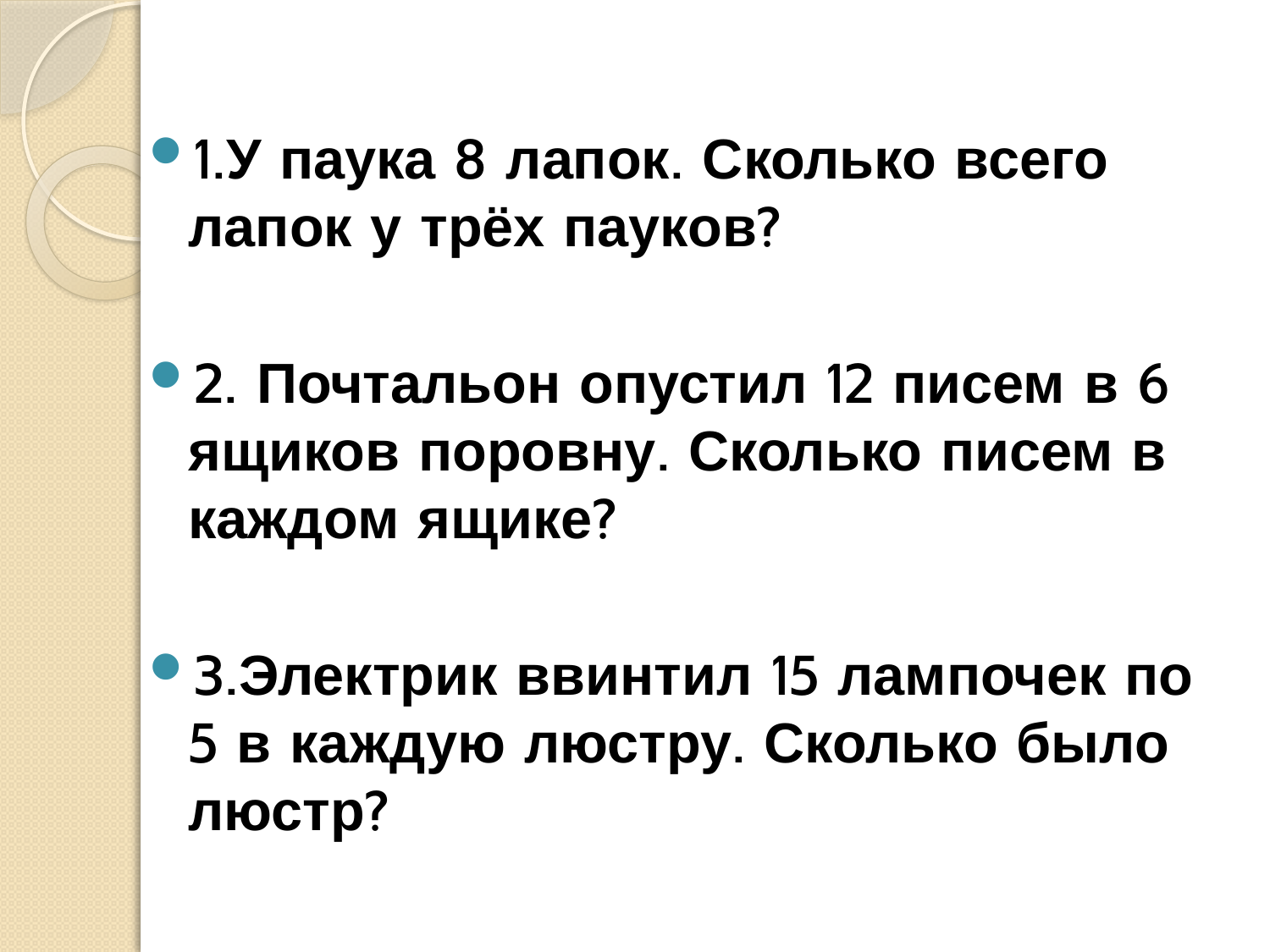

#
1.У паука 8 лапок. Сколько всего лапок у трёх пауков?

2. Почтальон опустил 12 писем в 6 ящиков поровну. Сколько писем в каждом ящике?

3.Электрик ввинтил 15 лампочек по 5 в каждую люстру. Сколько было люстр?